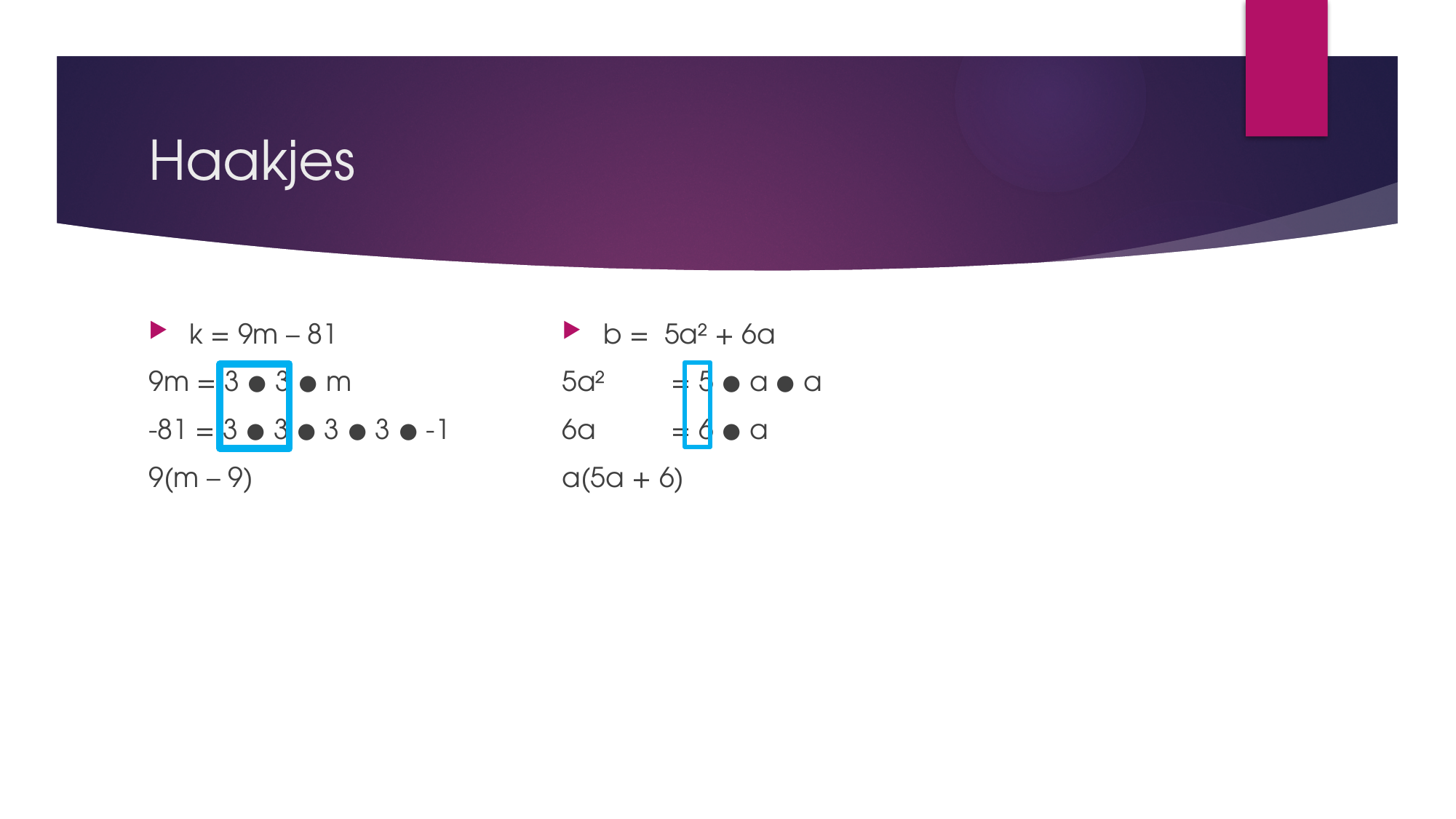

# Haakjes
k = 9m – 81
9m = 3 ● 3 ● m
-81 = 3 ● 3 ● 3 ● 3 ● -1
9(m – 9)

b =  5a² + 6a
5a²	= 5 ● a ● a
6a 	= 6 ● a
a(5a + 6)